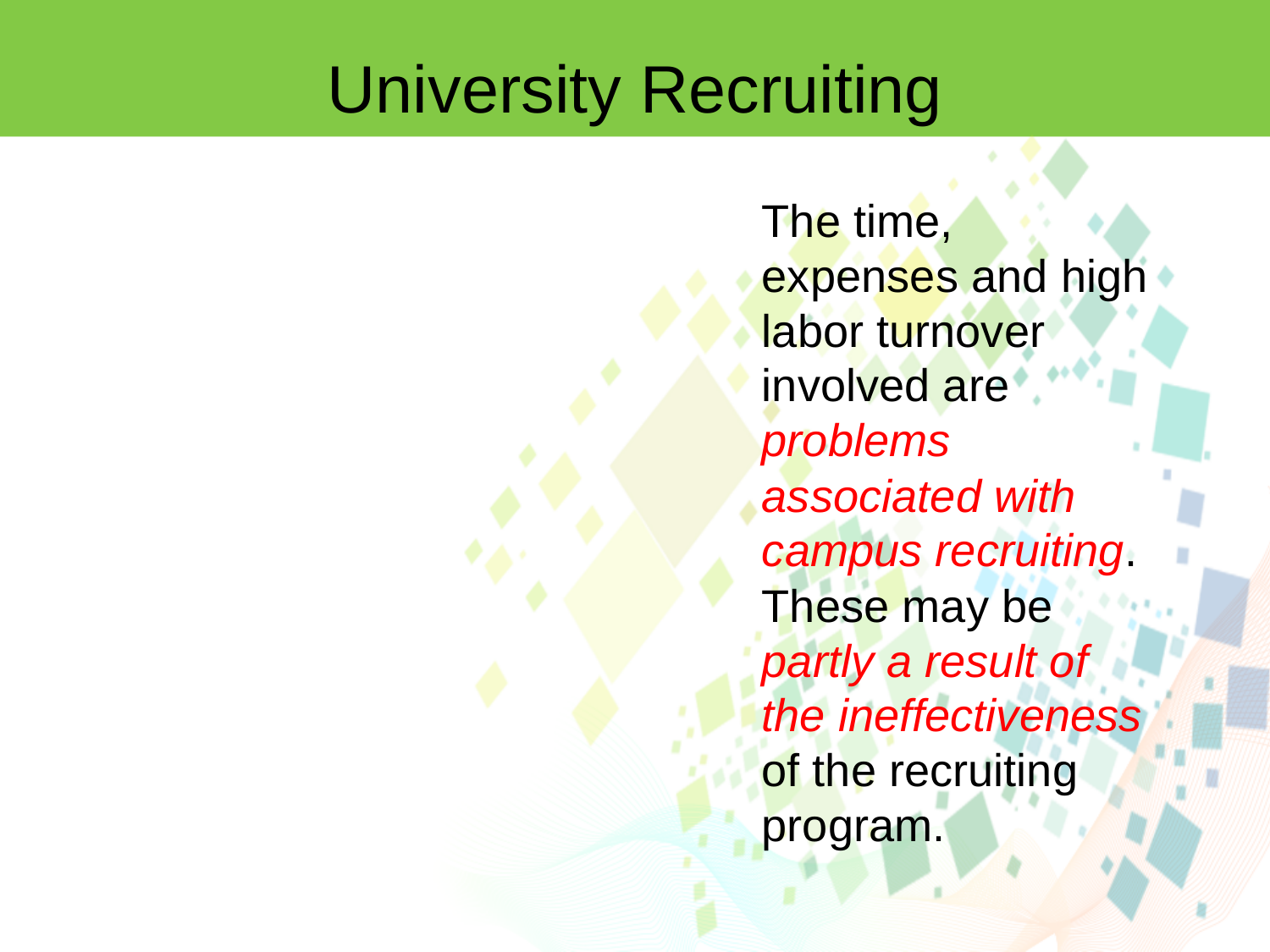

University Recruiting
The time, expenses and high labor turnover involved are problems associated with campus recruiting. These may be partly a result of the ineffectiveness of the recruiting program.